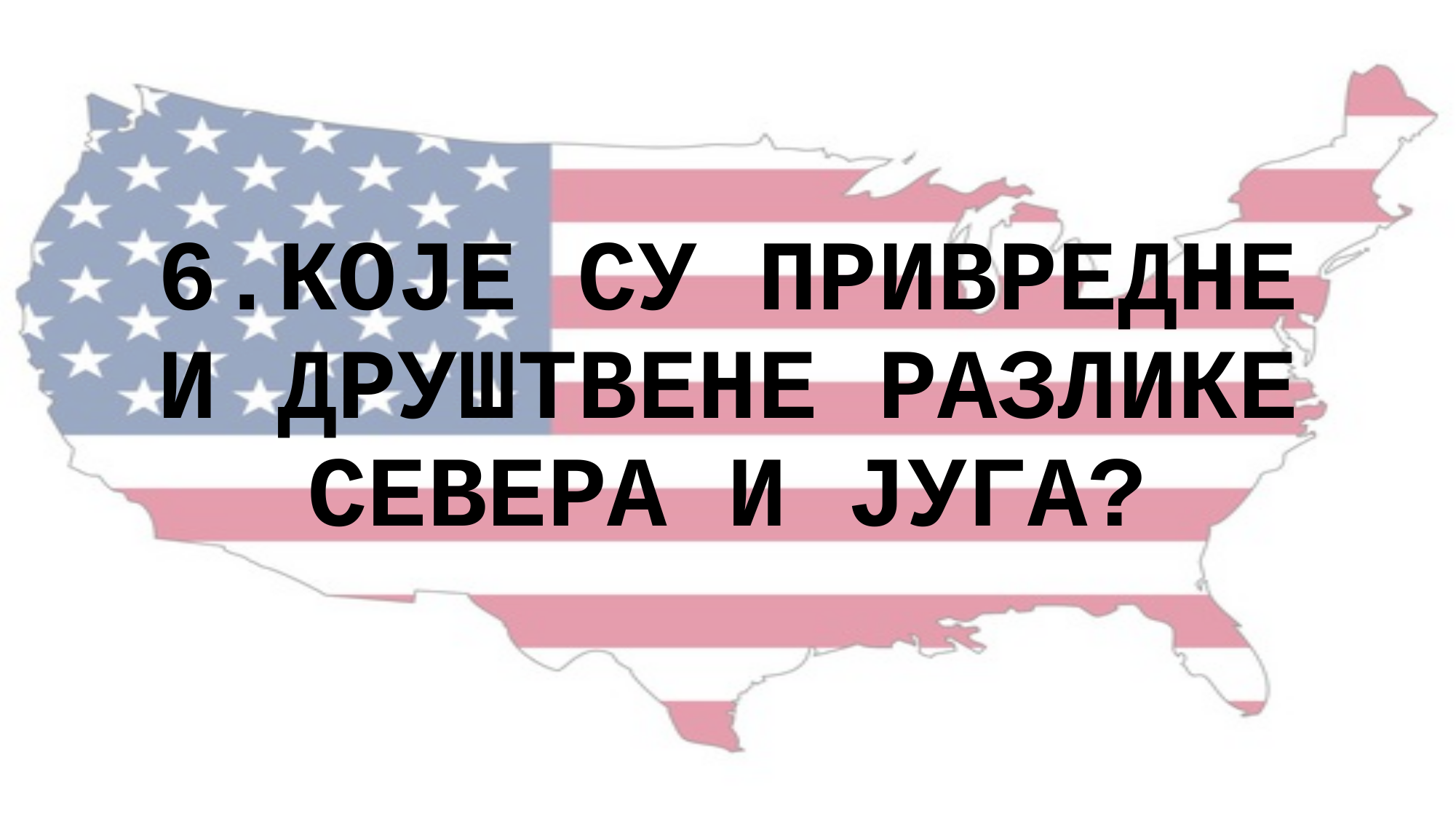

6.КОЈЕ СУ ПРИВРЕДНЕ И ДРУШТВЕНЕ РАЗЛИКЕ СЕВЕРА И ЈУГА?